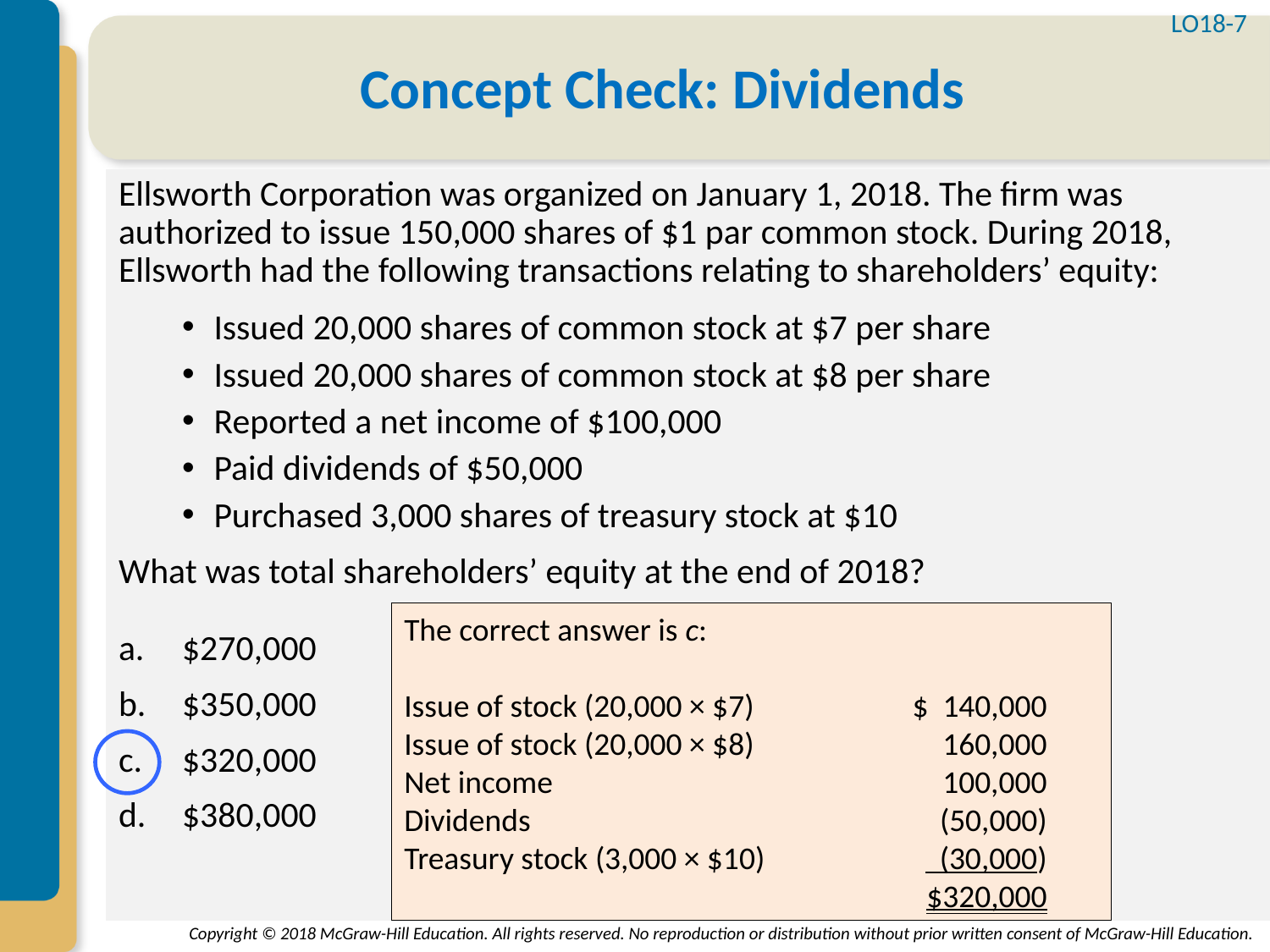

LO18-7
# Concept Check: Dividends
Ellsworth Corporation was organized on January 1, 2018. The firm was authorized to issue 150,000 shares of $1 par common stock. During 2018, Ellsworth had the following transactions relating to shareholders’ equity:
Issued 20,000 shares of common stock at $7 per share
Issued 20,000 shares of common stock at $8 per share
Reported a net income of $100,000
Paid dividends of $50,000
Purchased 3,000 shares of treasury stock at $10
What was total shareholders’ equity at the end of 2018?
$270,000
$350,000
$320,000
$380,000

The correct answer is c:

Issue of stock (20,000 × $7)	$  140,000
Issue of stock (20,000 × $8)	160,000
Net income	100,000
Dividends	(50,000)
Treasury stock (3,000 × $10)	  (30,000)
	  $320,000